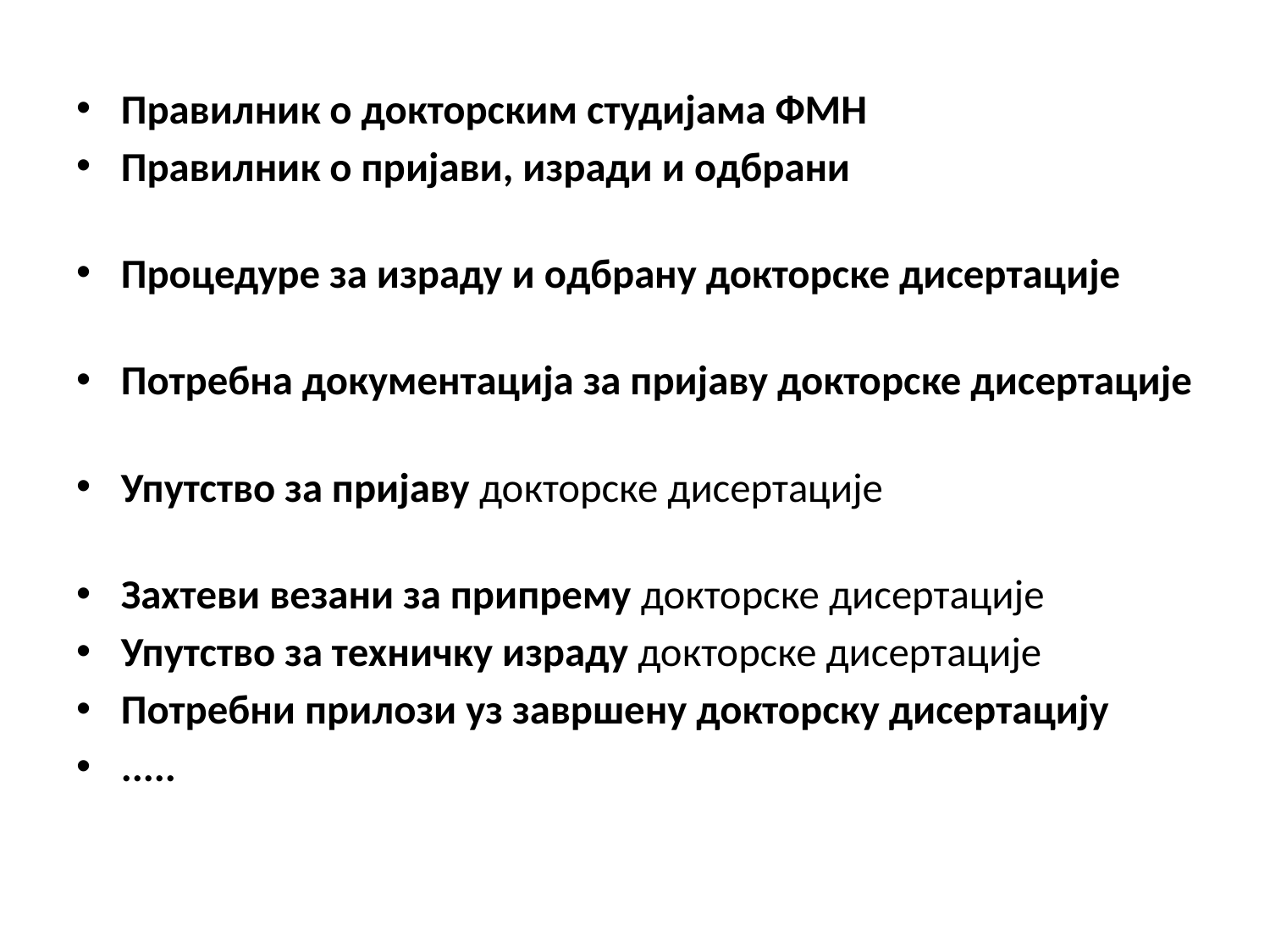

Правилник о докторским студијама ФМН
Правилник о пријави, изради и одбрани
Процедуре за израду и одбрану докторске дисертације
Потребна документација за пријаву докторске дисертације
Упутство за пријаву докторске дисертације
Захтеви везани за припрему докторске дисертације
Упутство за техничку израду докторске дисертације
Потребни прилози уз завршену докторску дисертацију
.....